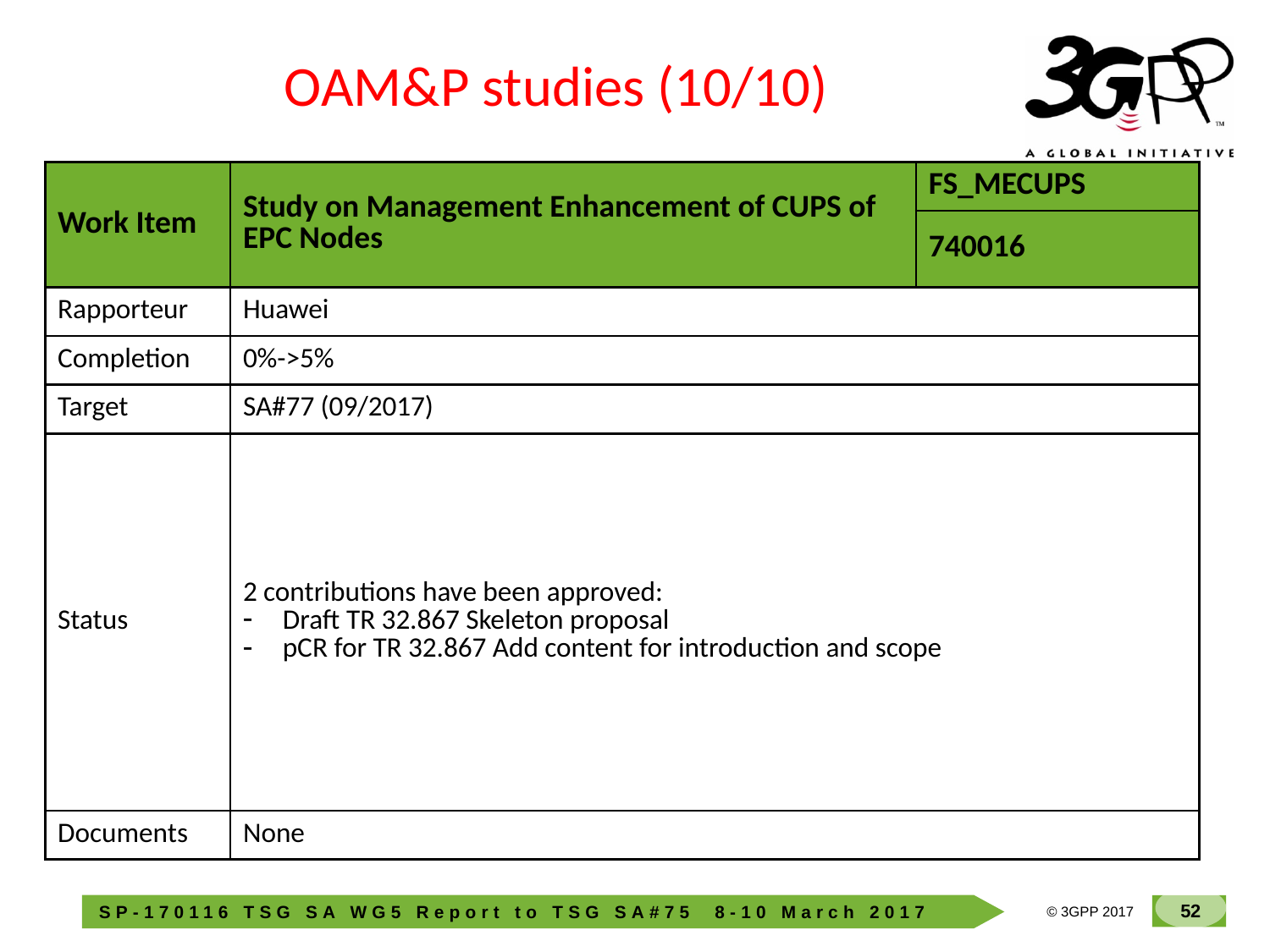

OAM&P studies (10/10)
| Work Item | Study on Management Enhancement of CUPS of EPC Nodes | FS\_MECUPS |
| --- | --- | --- |
|  |  | 740016 |
| Rapporteur | Huawei |  |
| Completion | 0%->5% |  |
| Target | SA#77 (09/2017) |  |
| Status | 2 contributions have been approved: Draft TR 32.867 Skeleton proposal pCR for TR 32.867 Add content for introduction and scope |  |
| Documents | None |  |